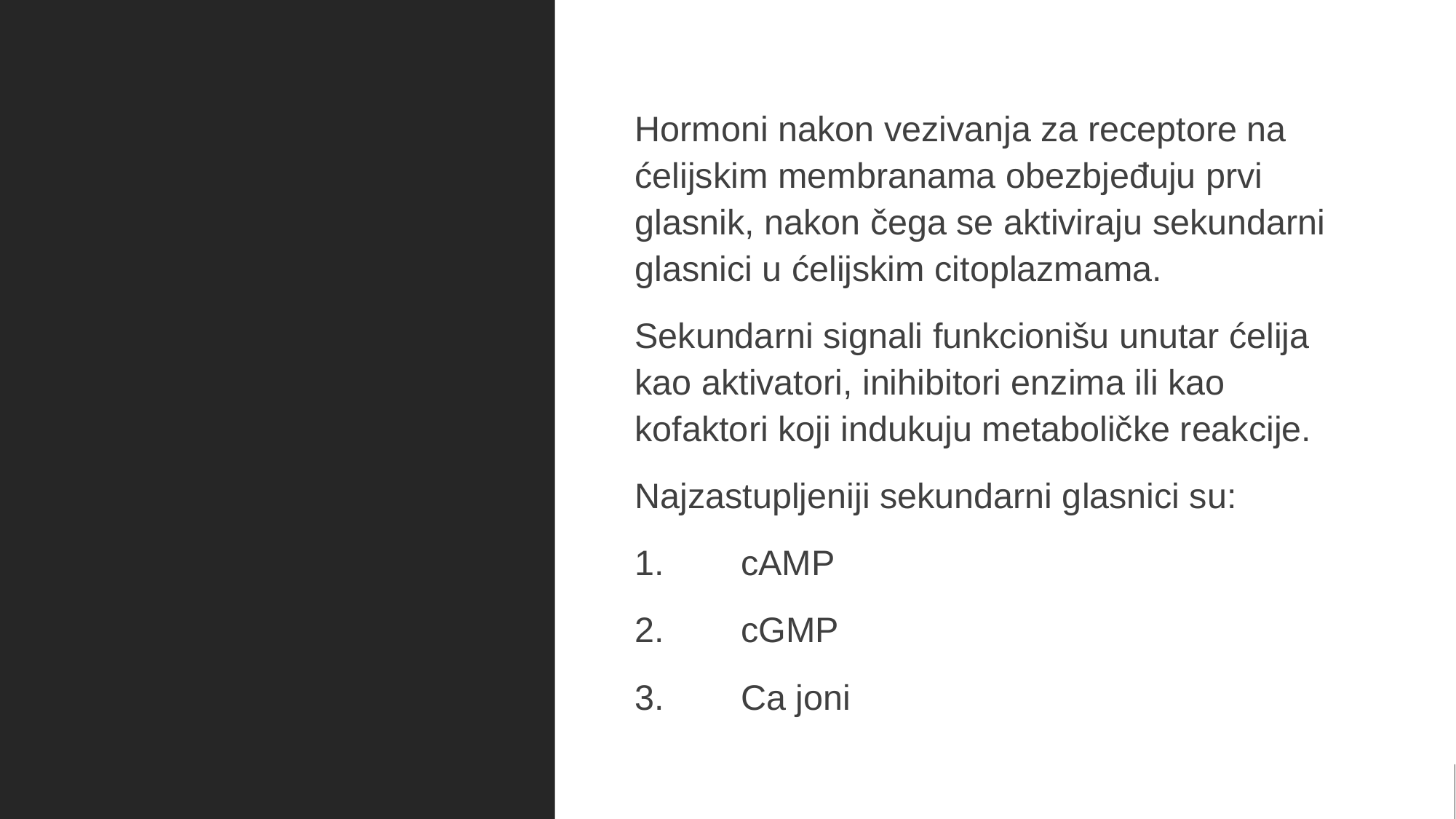

Hormoni nakon vezivanja za receptore na ćelijskim membranama obezbjeđuju prvi glasnik, nakon čega se aktiviraju sekundarni glasnici u ćelijskim citoplazmama.
Sekundarni signali funkcionišu unutar ćelija kao aktivatori, inihibitori enzima ili kao kofaktori koji indukuju metaboličke reakcije.
Najzastupljeniji sekundarni glasnici su:
1.	cAMP
2.	cGMP
3.	Ca joni